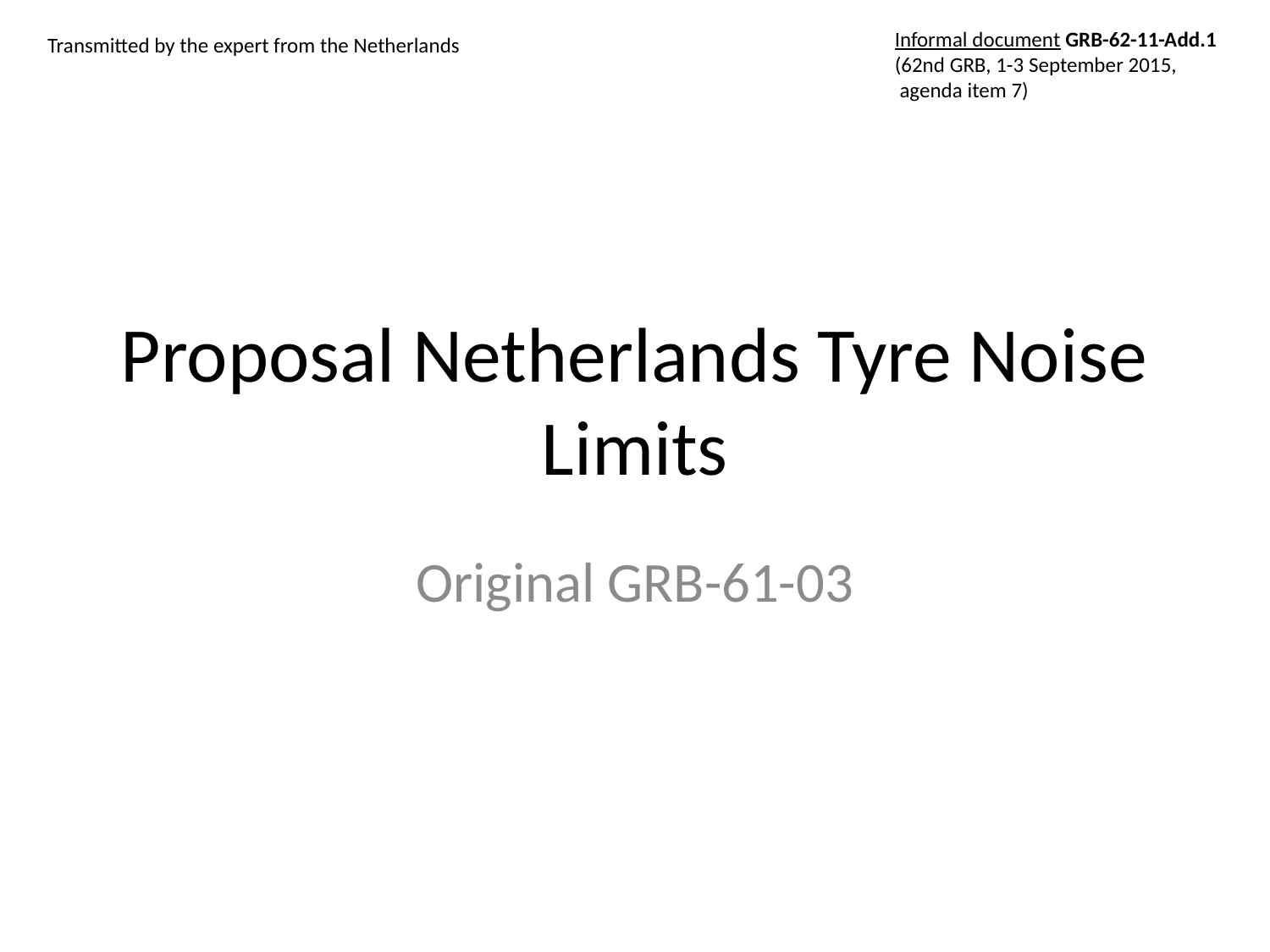

Informal document GRB-62-11-Add.1
(62nd GRB, 1-3 September 2015,
 agenda item 7)
Transmitted by the expert from the Netherlands
# Proposal Netherlands Tyre Noise Limits
Original GRB-61-03